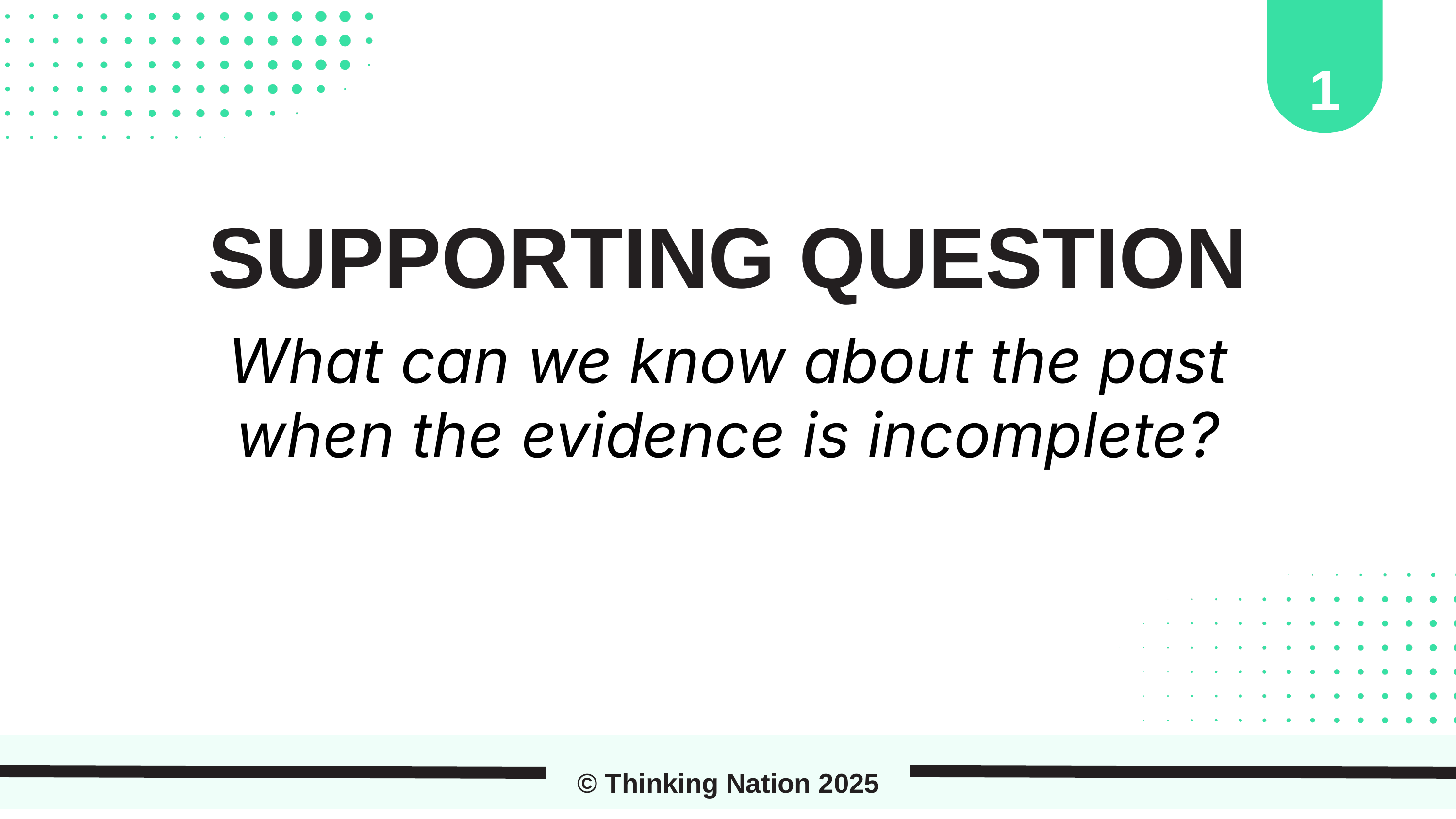

1
SUPPORTING QUESTION
What can we know about the past when the evidence is incomplete?

© Thinking Nation 2025